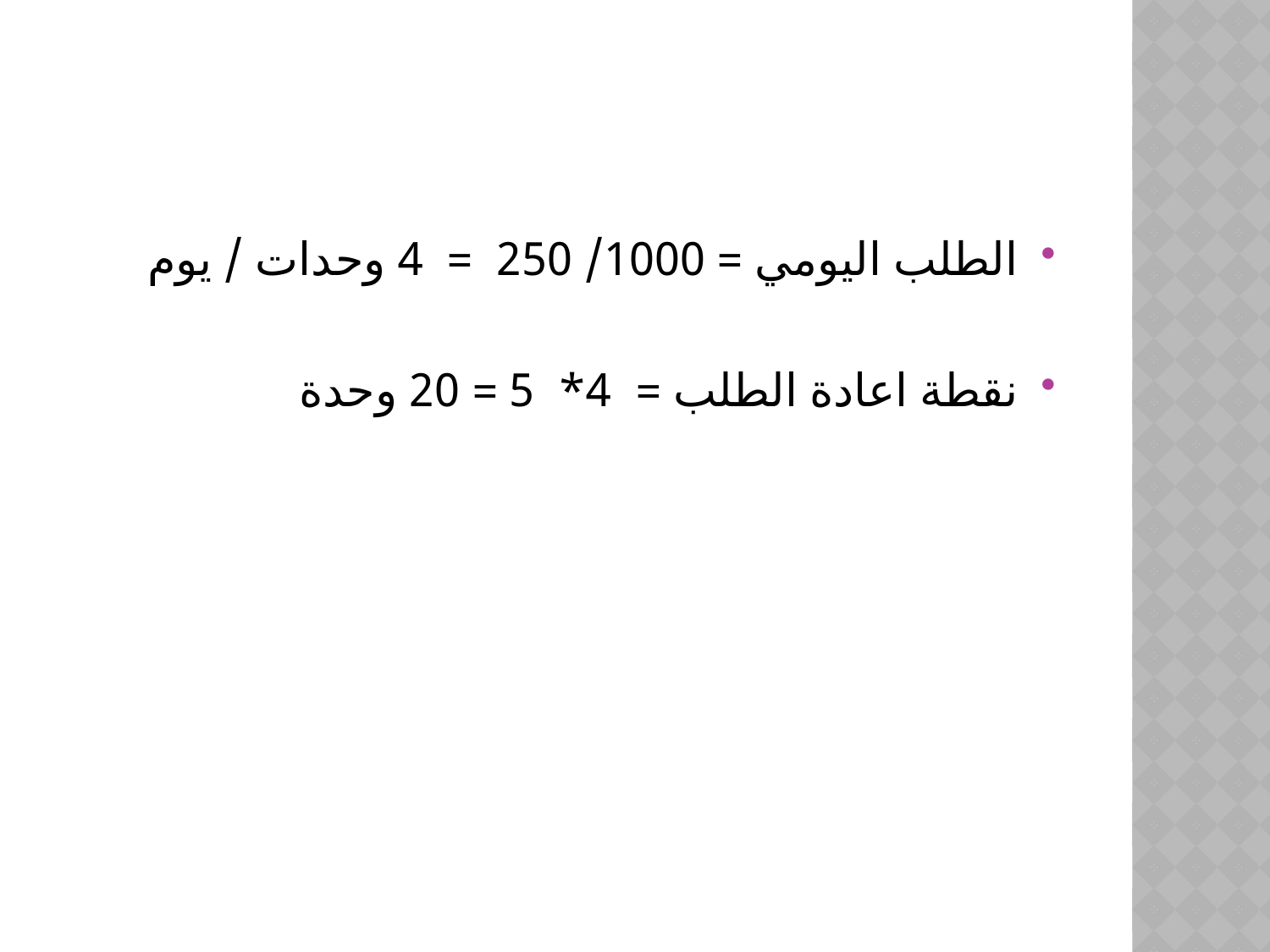

#
الطلب اليومي = 1000/ 250  =  4 وحدات / يوم

نقطة اعادة الطلب =  4*  5 = 20 وحدة